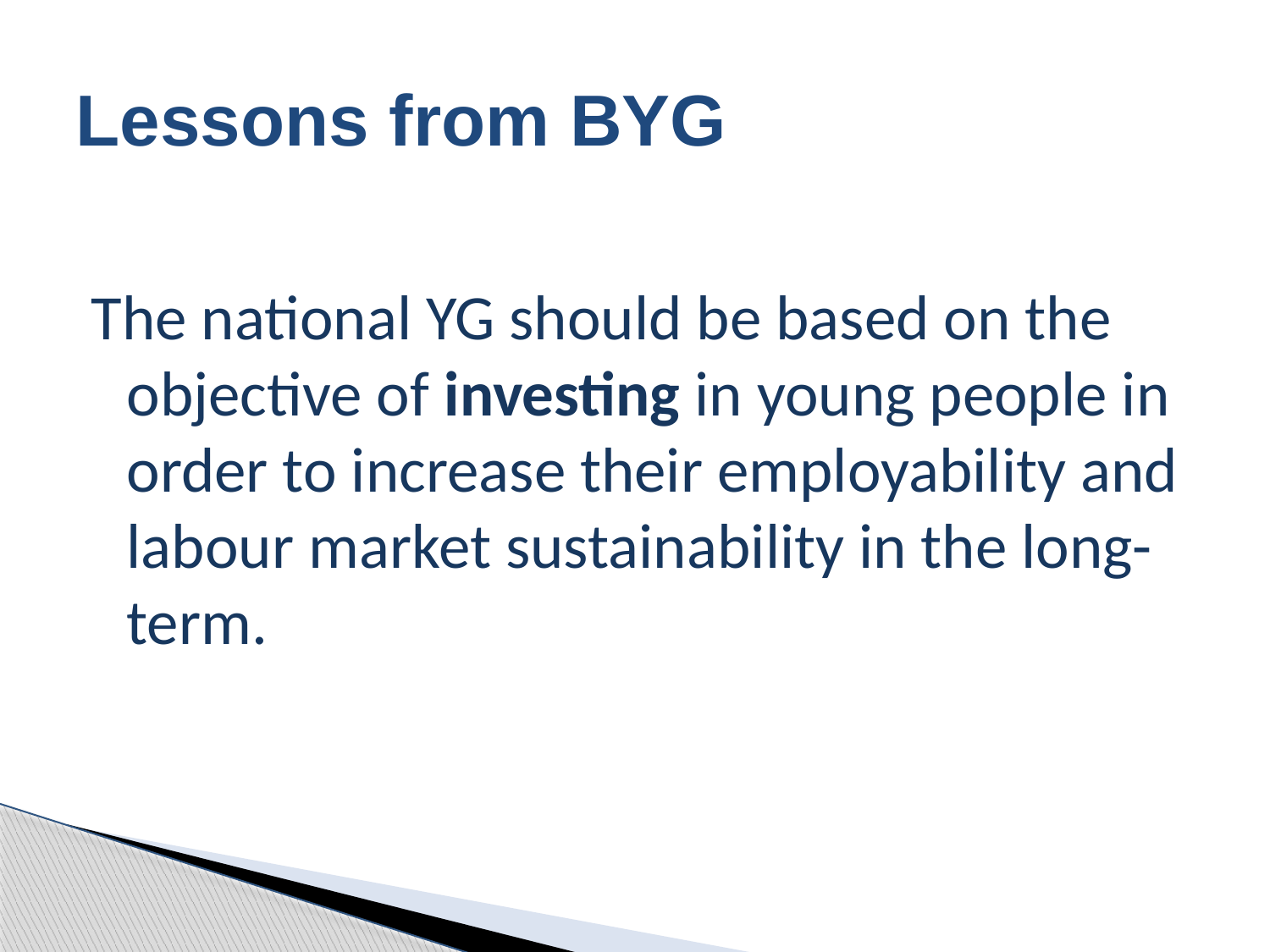

# Lessons from BYG

The national YG should be based on the objective of investing in young people in order to increase their employability and labour market sustainability in the long-term.